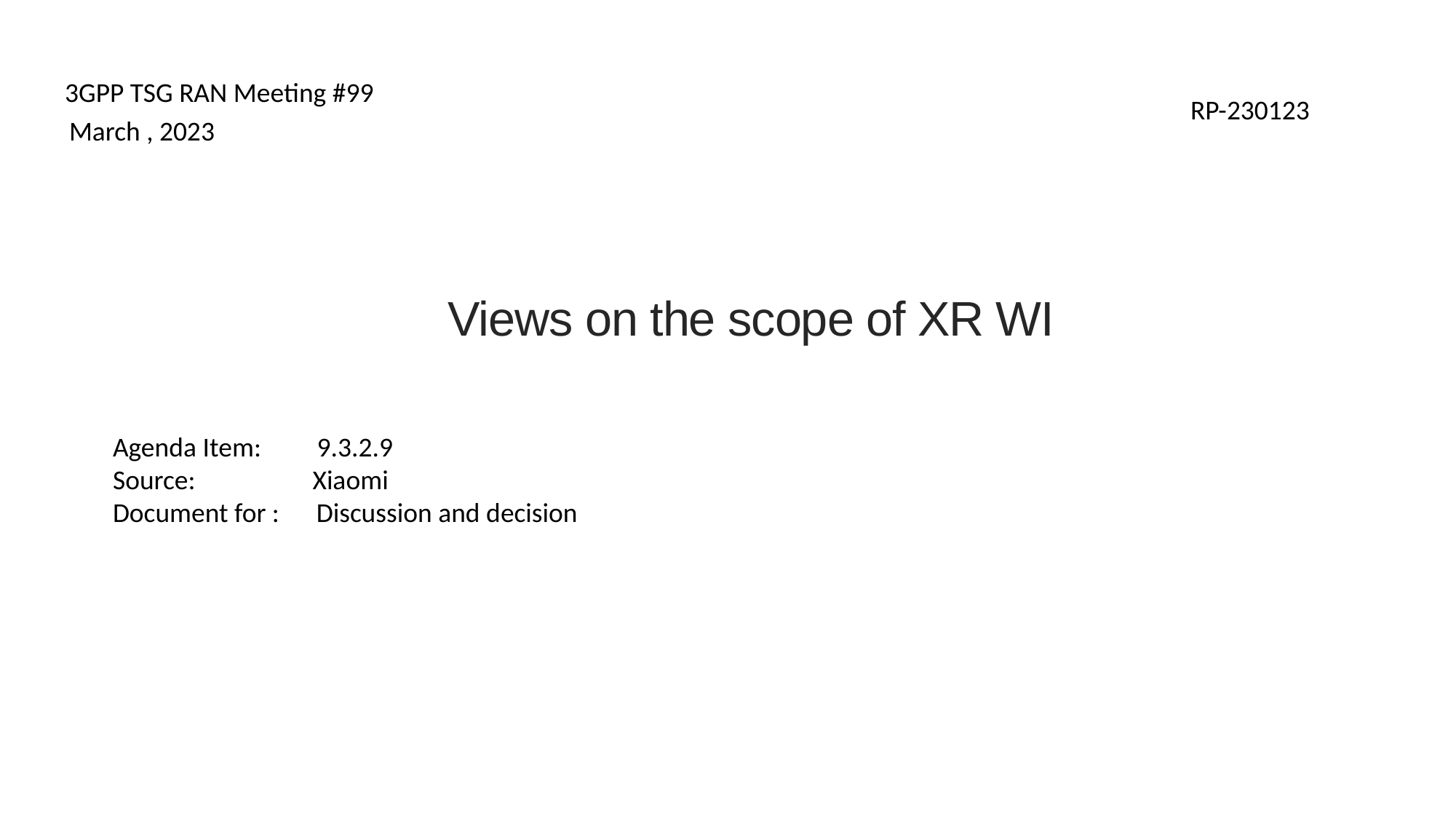

RP-230123
3GPP TSG RAN Meeting #99

March , 2023
# Views on the scope of XR WI
Agenda Item:         9.3.2.9
Source:                   Xiaomi
Document for :      Discussion and decision